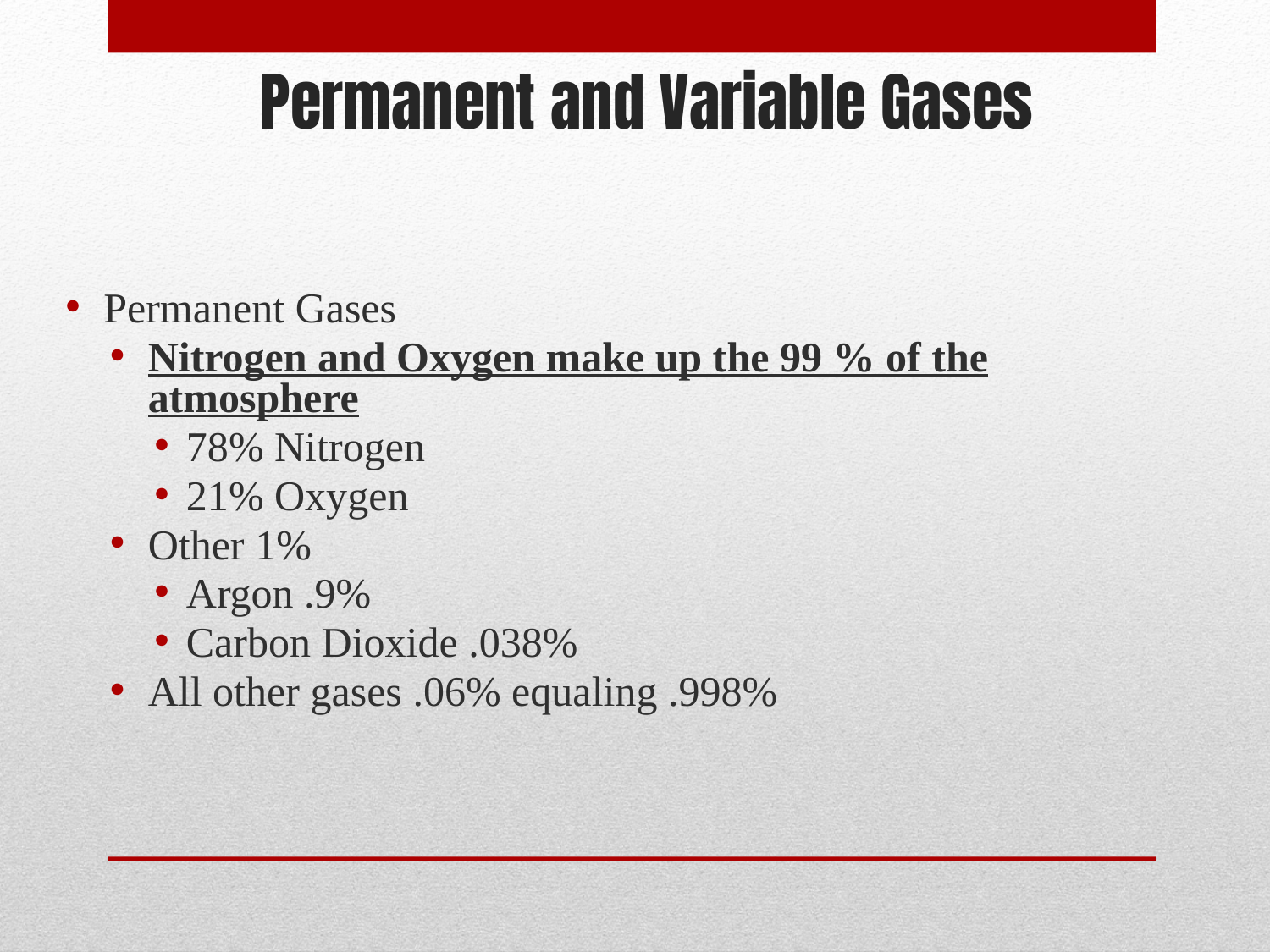

Permanent and Variable Gases
Permanent Gases
Nitrogen and Oxygen make up the 99 % of the atmosphere
78% Nitrogen
21% Oxygen
Other 1%
Argon .9%
Carbon Dioxide .038%
All other gases .06% equaling .998%